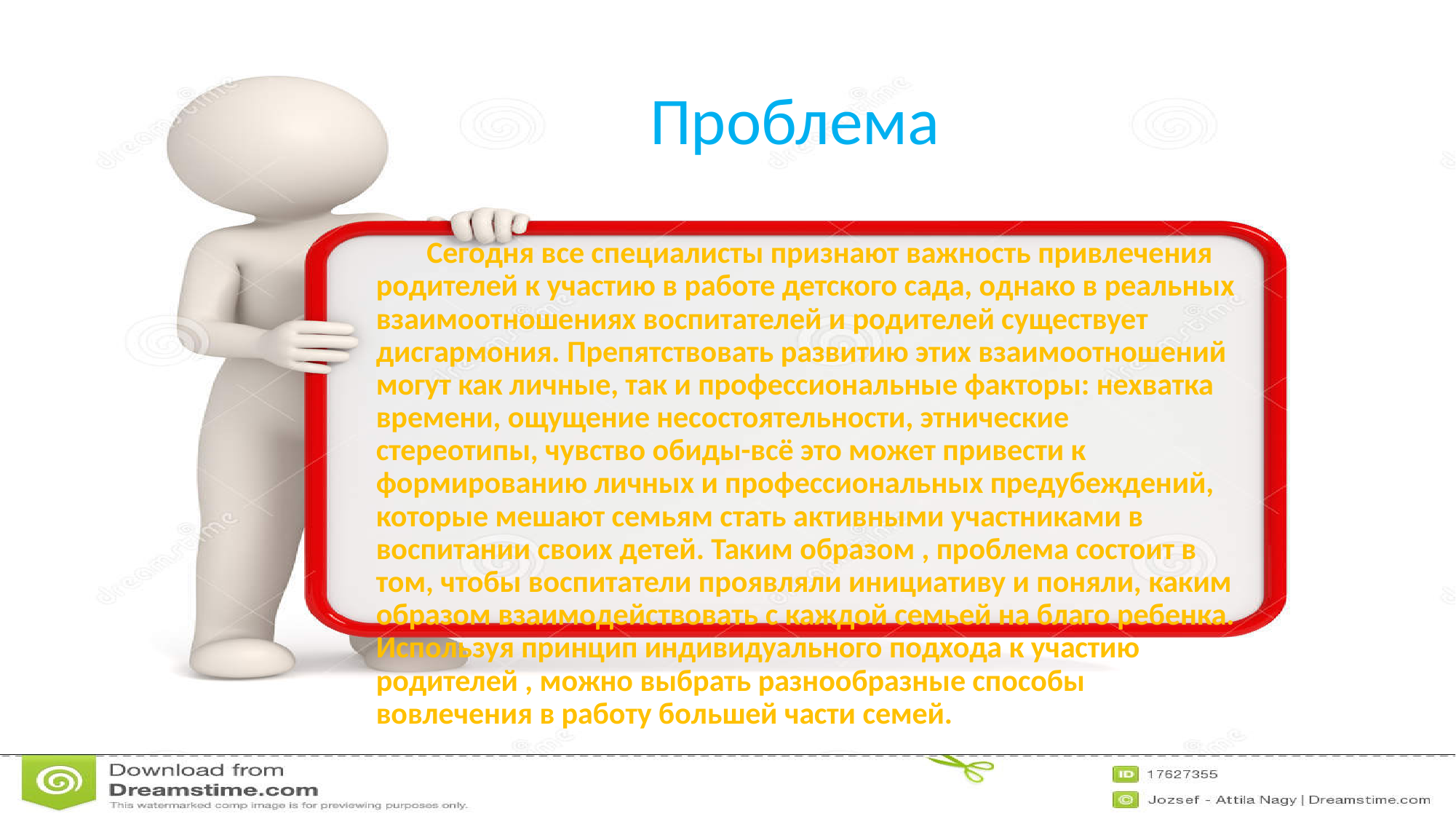

# Проблема
Сегодня все специалисты признают важность привлечения родителей к участию в работе детского сада, однако в реальных взаимоотношениях воспитателей и родителей существует дисгармония. Препятствовать развитию этих взаимоотношений могут как личные, так и профессиональные факторы: нехватка времени, ощущение несостоятельности, этнические стереотипы, чувство обиды-всё это может привести к формированию личных и профессиональных предубеждений, которые мешают семьям стать активными участниками в воспитании своих детей. Таким образом , проблема состоит в том, чтобы воспитатели проявляли инициативу и поняли, каким образом взаимодействовать с каждой семьей на благо ребенка. Используя принцип индивидуального подхода к участию родителей , можно выбрать разнообразные способы вовлечения в работу большей части семей.